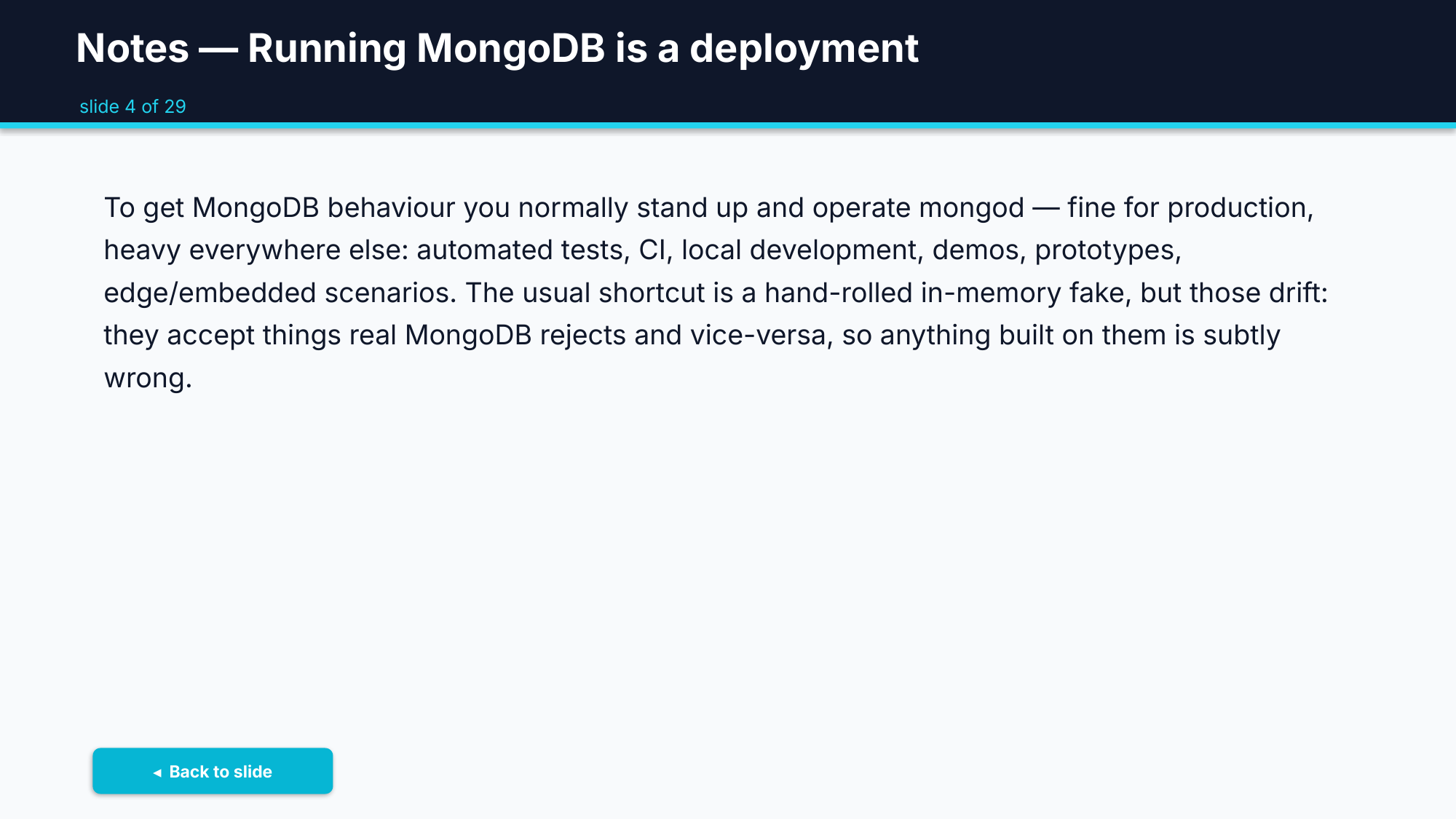

Notes — Running MongoDB is a deployment
slide 4 of 29

To get MongoDB behaviour you normally stand up and operate mongod — fine for production, heavy everywhere else: automated tests, CI, local development, demos, prototypes, edge/embedded scenarios. The usual shortcut is a hand-rolled in-memory fake, but those drift: they accept things real MongoDB rejects and vice-versa, so anything built on them is subtly wrong.
◂  Back to slide